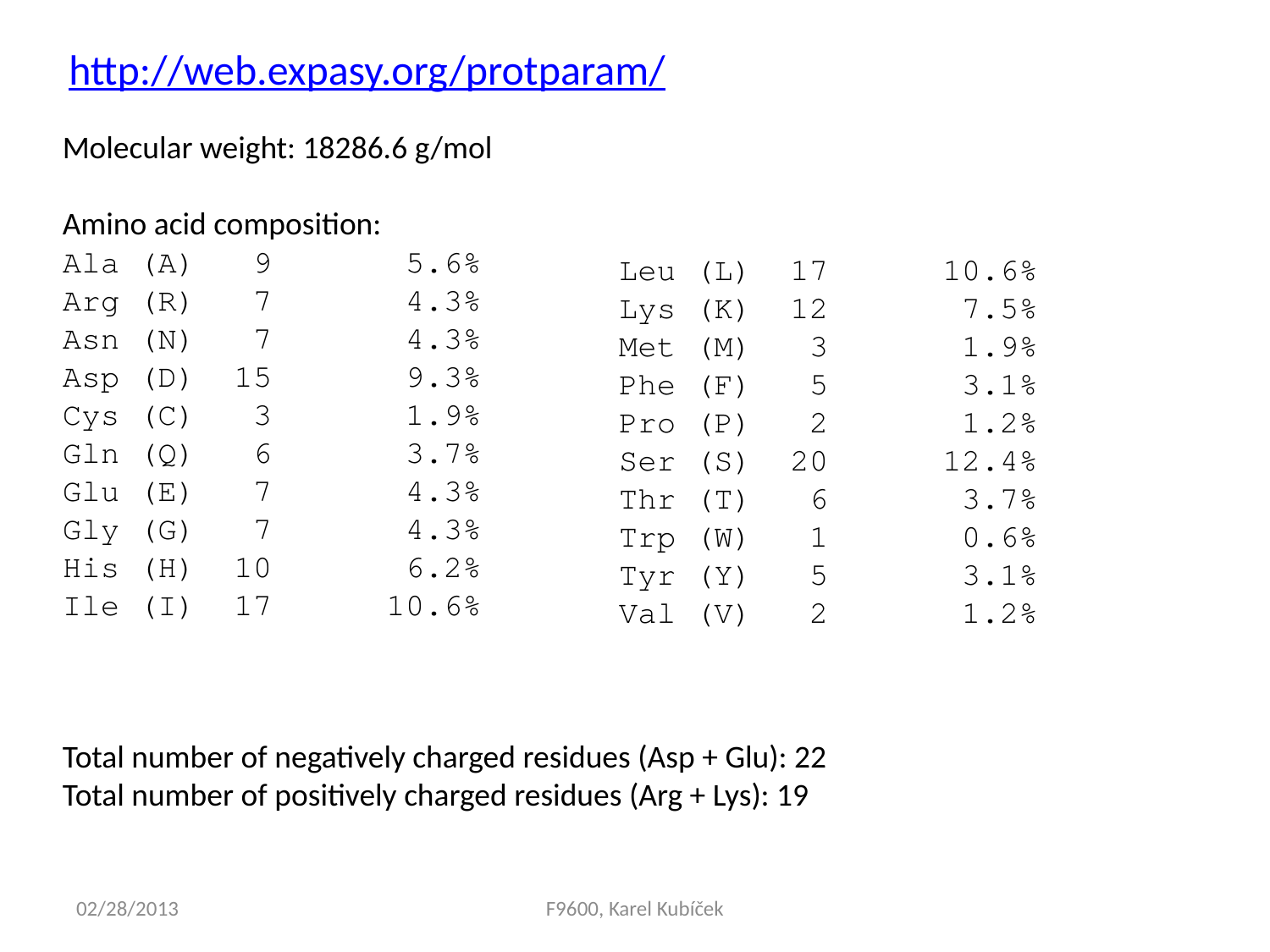

http://web.expasy.org/protparam/
Molecular weight: 18286.6 g/mol

Amino acid composition:
Ala (A)   9       5.6%
Arg (R)   7       4.3%
Asn (N)   7       4.3%
Asp (D)  15       9.3%
Cys (C)   3       1.9%
Gln (Q)   6       3.7%
Glu (E)   7       4.3%
Gly (G)   7       4.3%
His (H)  10       6.2%
Ile (I)  17      10.6%

Total number of negatively charged residues (Asp + Glu): 22
Total number of positively charged residues (Arg + Lys): 19
Leu (L)  17      10.6%
Lys (K)  12       7.5%
Met (M)   3       1.9%
Phe (F)   5       3.1%
Pro (P)   2       1.2%
Ser (S)  20      12.4%
Thr (T)   6       3.7%
Trp (W)   1       0.6%
Tyr (Y)   5       3.1%
Val (V)   2       1.2%
02/28/2013
F9600, Karel Kubíček